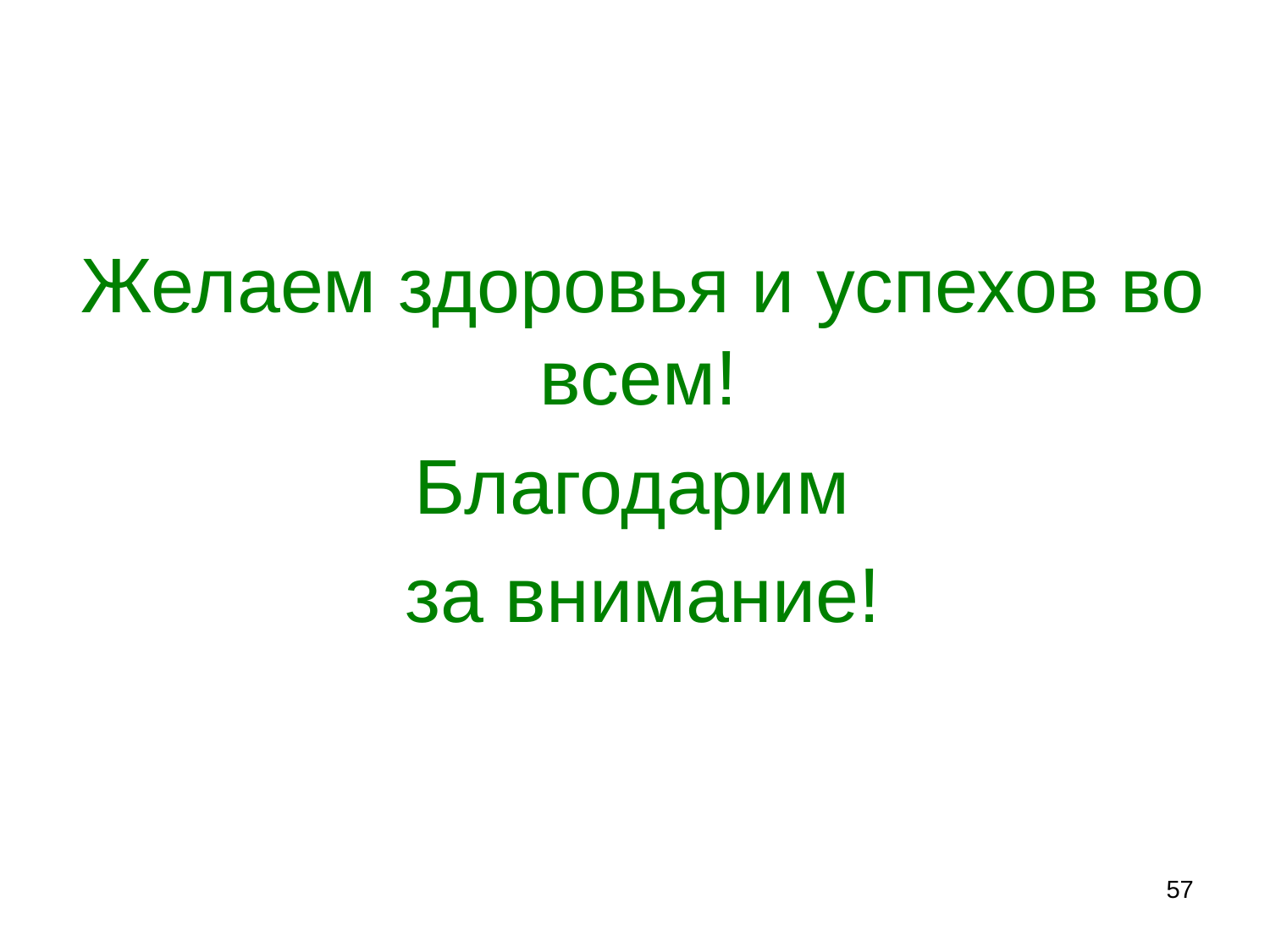

Желаем здоровья и успехов во всем!
Благодарим
за внимание!

57